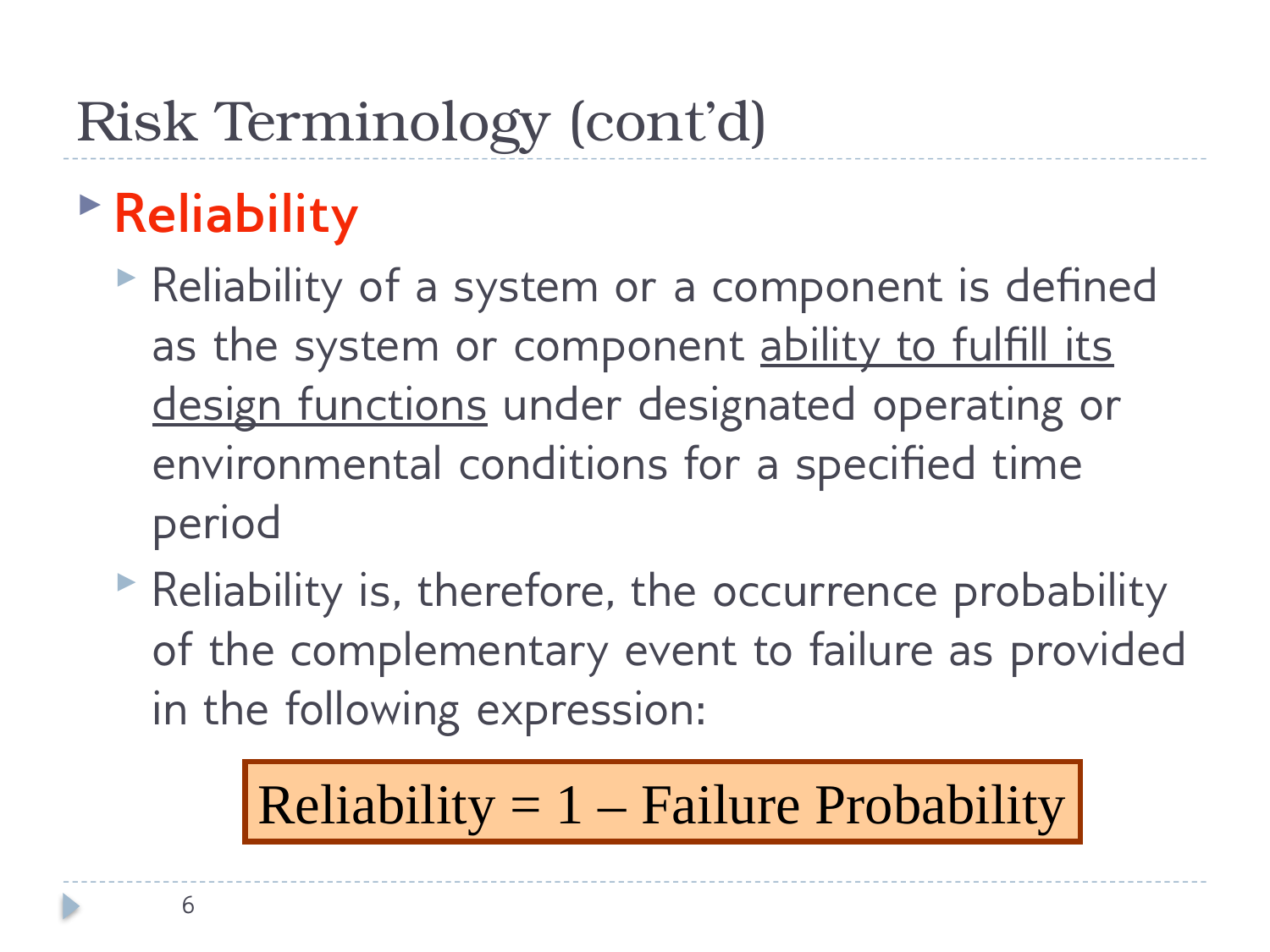

# Risk Terminology (cont’d)
Reliability
Reliability of a system or a component is defined as the system or component ability to fulfill its design functions under designated operating or environmental conditions for a specified time period
Reliability is, therefore, the occurrence probability of the complementary event to failure as provided in the following expression:

Reliability = 1 – Failure Probability
6